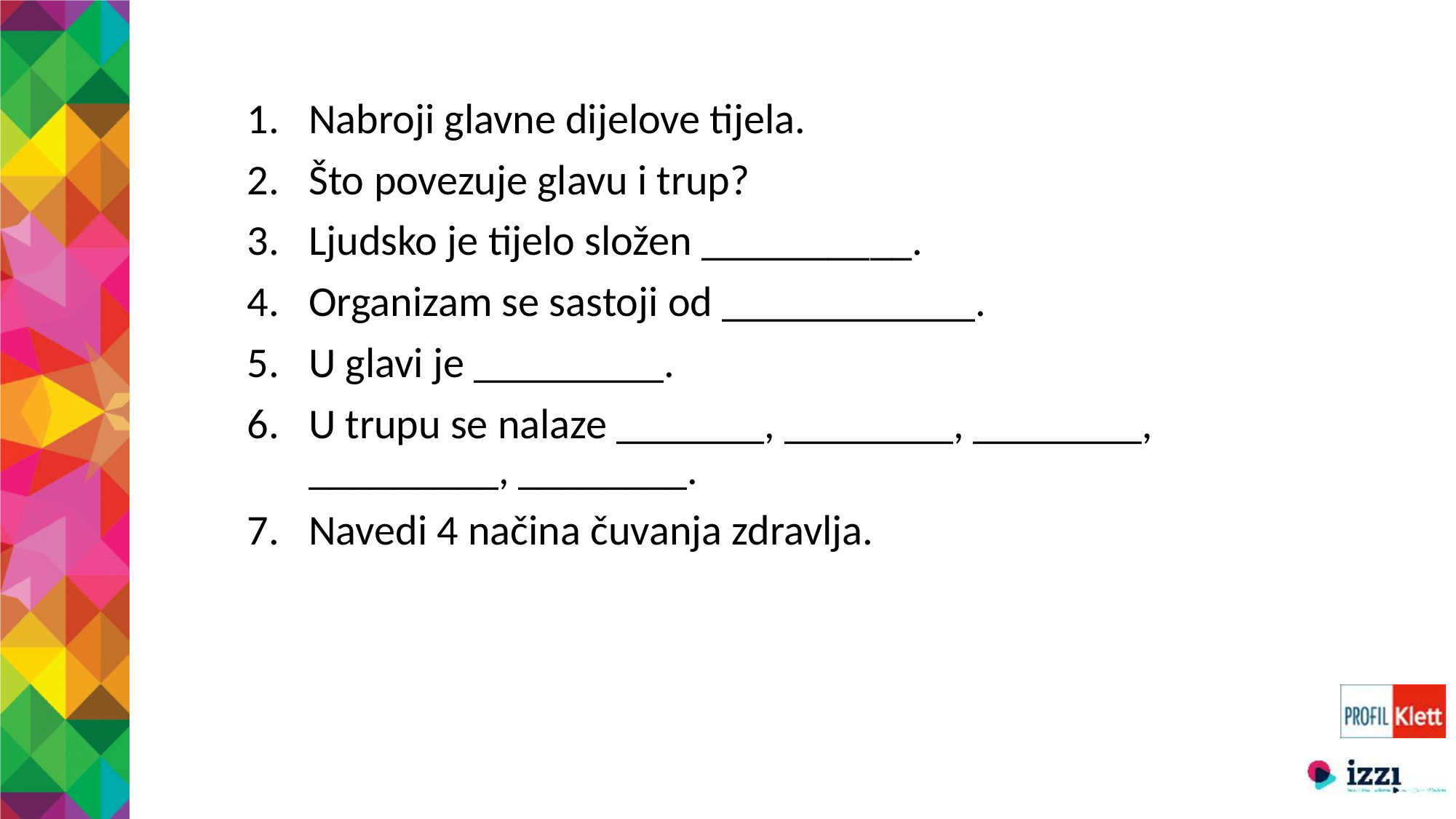

Nabroji glavne dijelove tijela.
Što povezuje glavu i trup?
Ljudsko je tijelo složen __________.
Organizam se sastoji od ____________.
U glavi je _________.
U trupu se nalaze _______, ________, ________, _________, ________.
Navedi 4 načina čuvanja zdravlja.